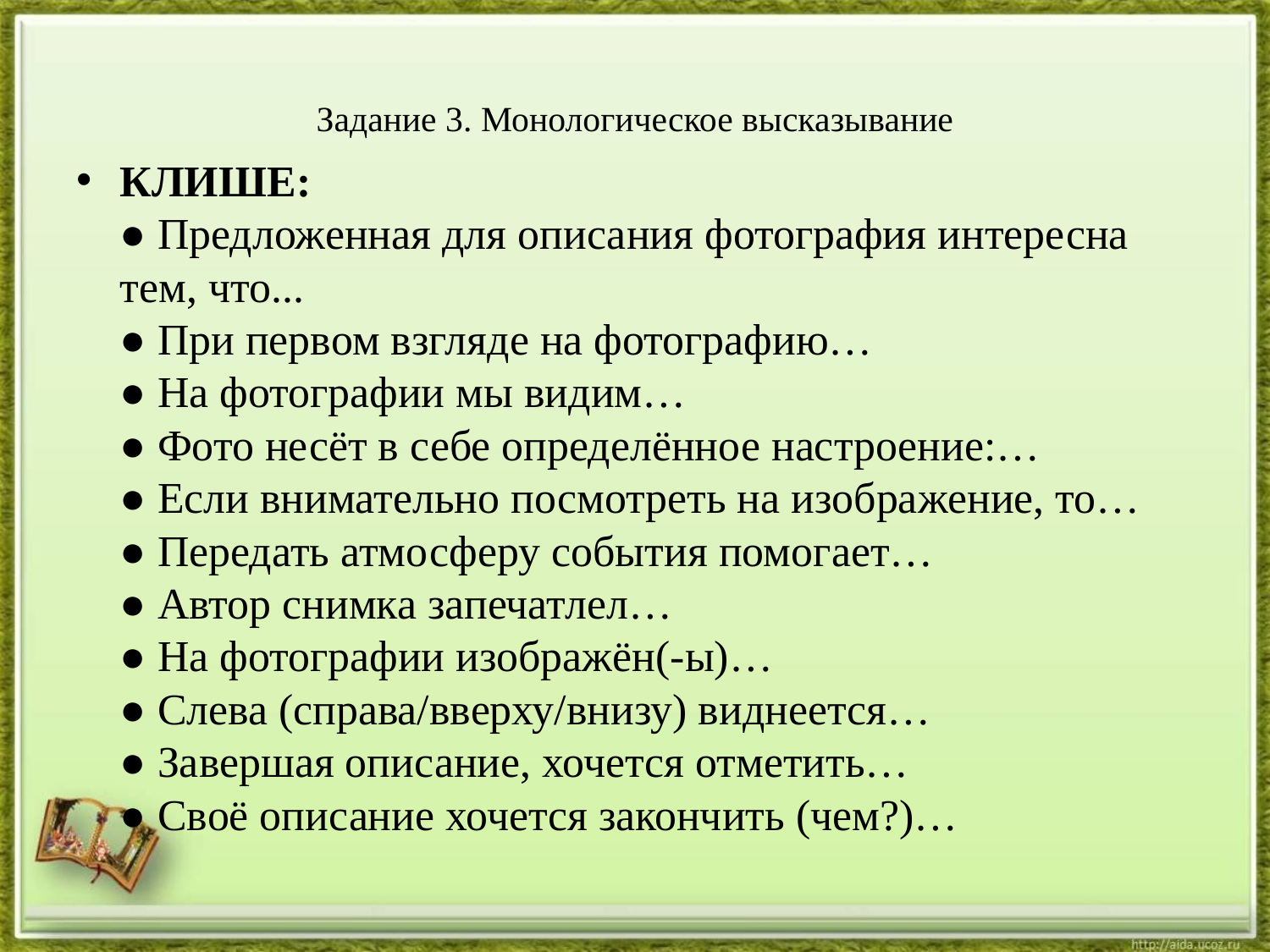

# Задание 3. Монологическое высказывание
КЛИШЕ:
● Предложенная для описания фотография интересна тем, что...
● При первом взгляде на фотографию…
● На фотографии мы видим…
● Фото несёт в себе определённое настроение:…
● Если внимательно посмотреть на изображение, то…
● Передать атмосферу события помогает…
● Автор снимка запечатлел…
● На фотографии изображён(-ы)…
● Слева (справа/вверху/внизу) виднеется…
● Завершая описание, хочется отметить…
● Своё описание хочется закончить (чем?)…